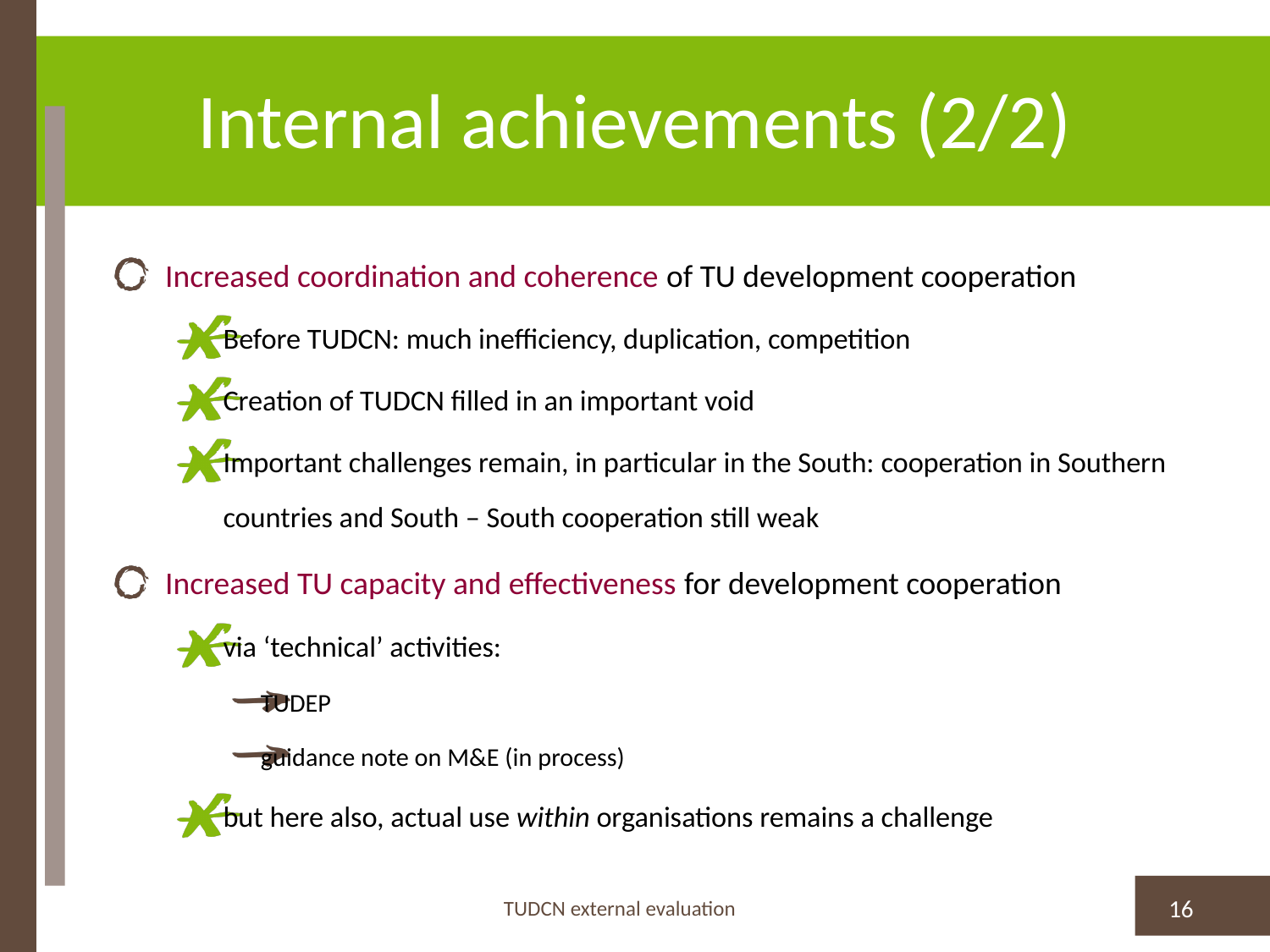

# Internal achievements (2/2)
Increased coordination and coherence of TU development cooperation
Before TUDCN: much inefficiency, duplication, competition
Creation of TUDCN filled in an important void
Important challenges remain, in particular in the South: cooperation in Southern countries and South – South cooperation still weak
Increased TU capacity and effectiveness for development cooperation
via ‘technical’ activities:
TUDEP
guidance note on M&E (in process)
but here also, actual use within organisations remains a challenge

TUDCN external evaluation
16